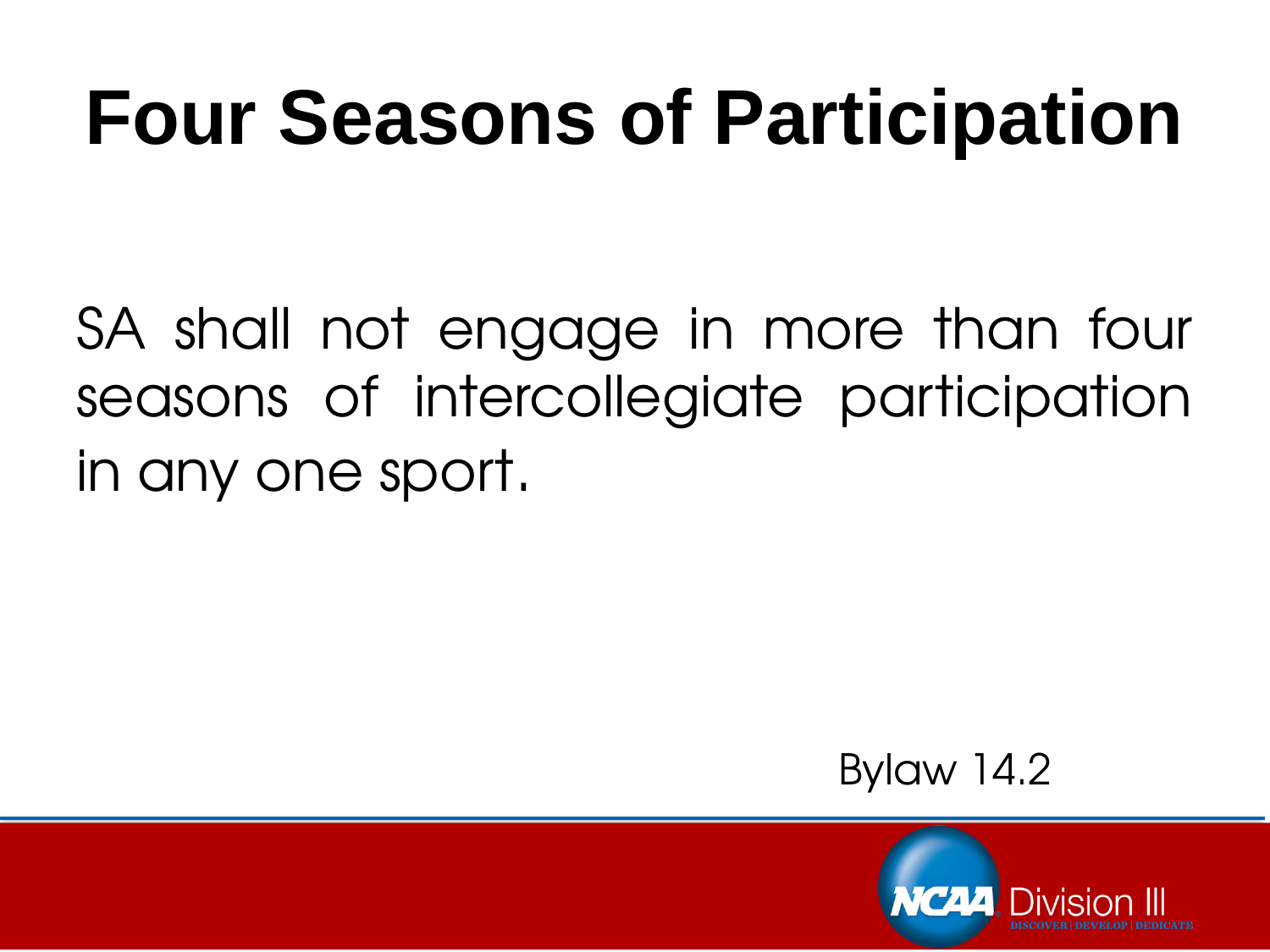

# Four Seasons of Participation
SA shall not engage in more than four seasons of intercollegiate participation in any one sport.

										Bylaw 14.2